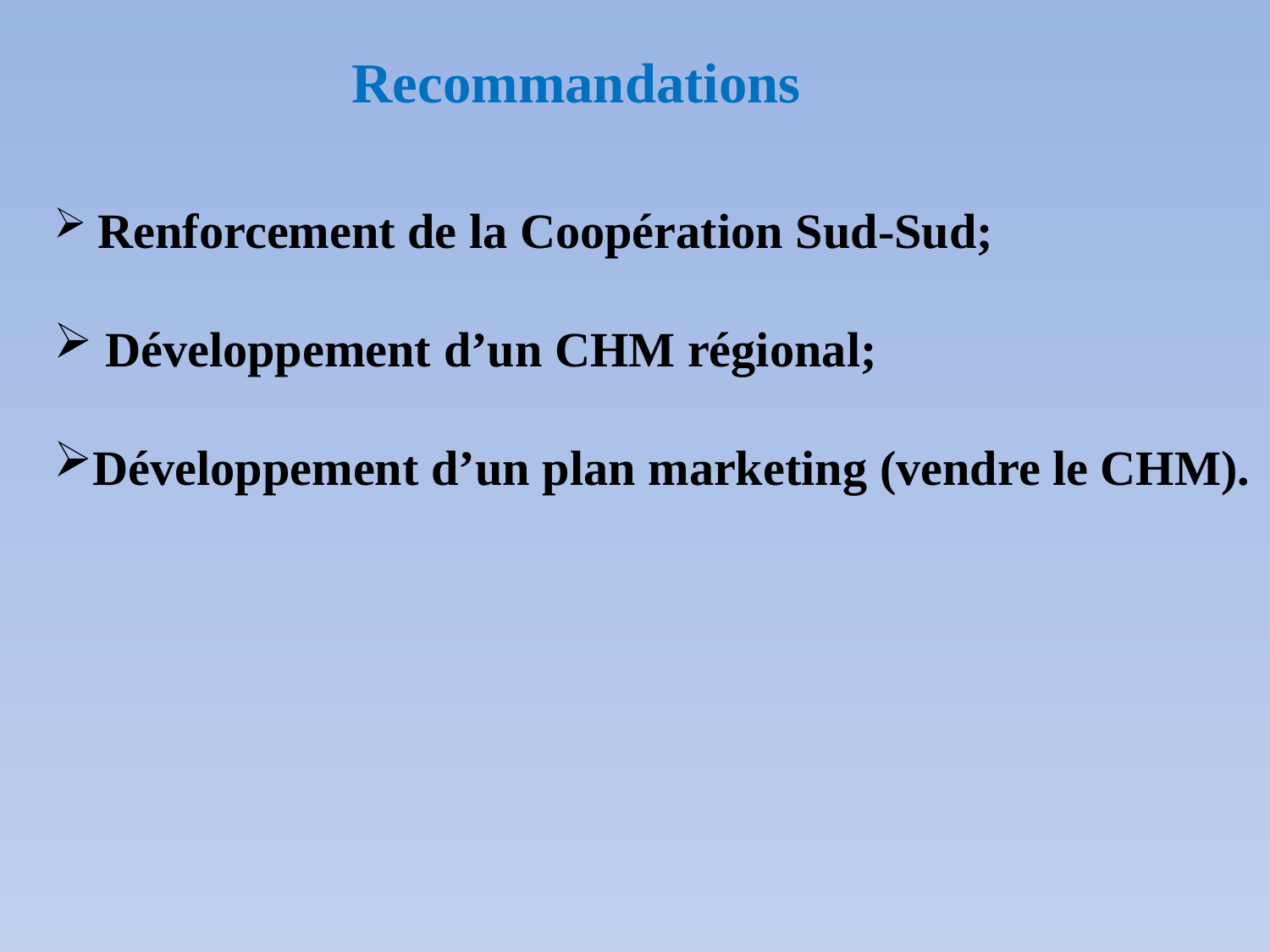

Recommandations

 Renforcement de la Coopération Sud-Sud;

 Développement d’un CHM régional;

Développement d’un plan marketing (vendre le CHM).